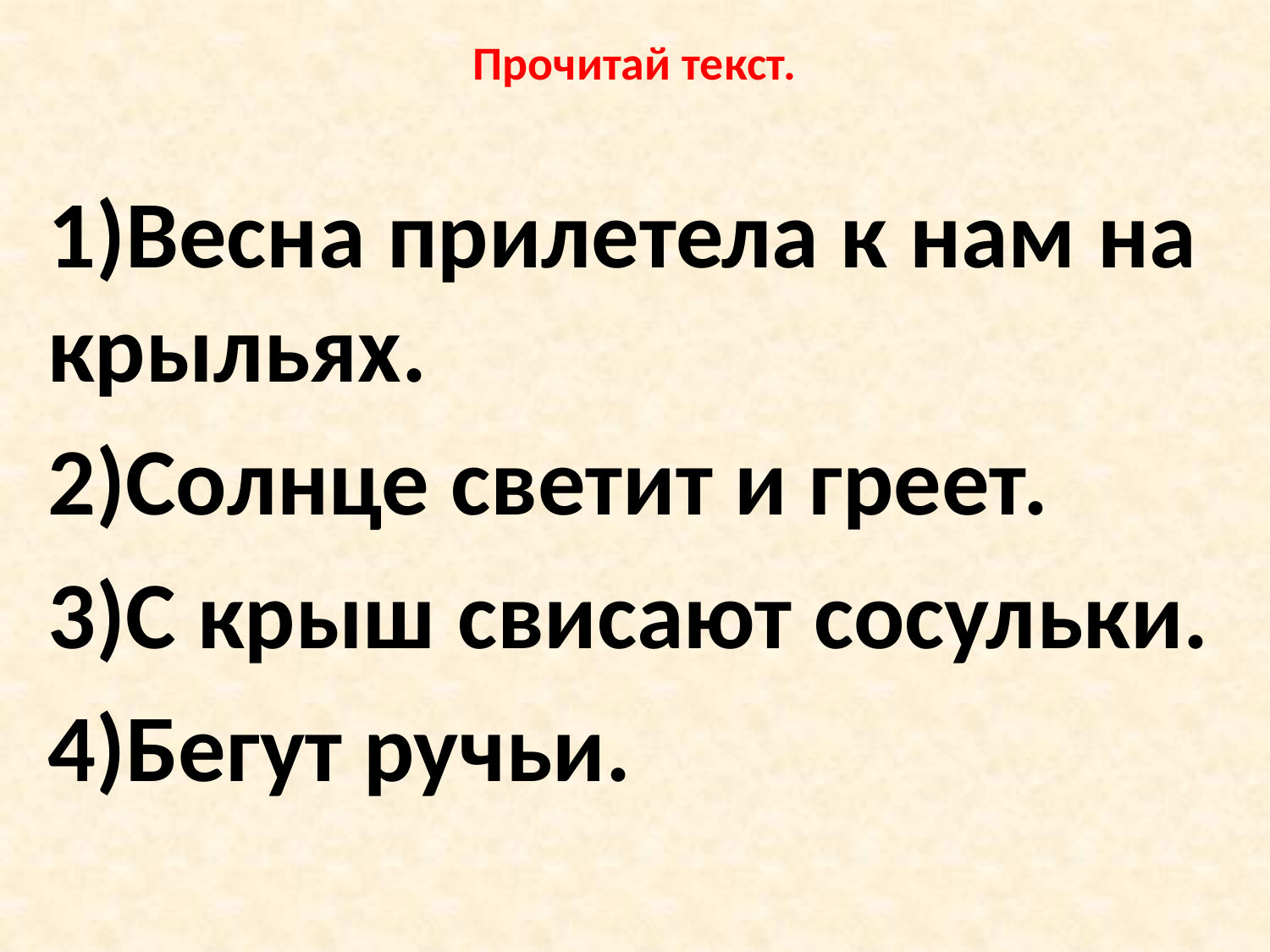

# Прочитай текст.
1)Весна прилетела к нам на крыльях.
2)Солнце светит и греет.
3)С крыш свисают сосульки.
4)Бегут ручьи.